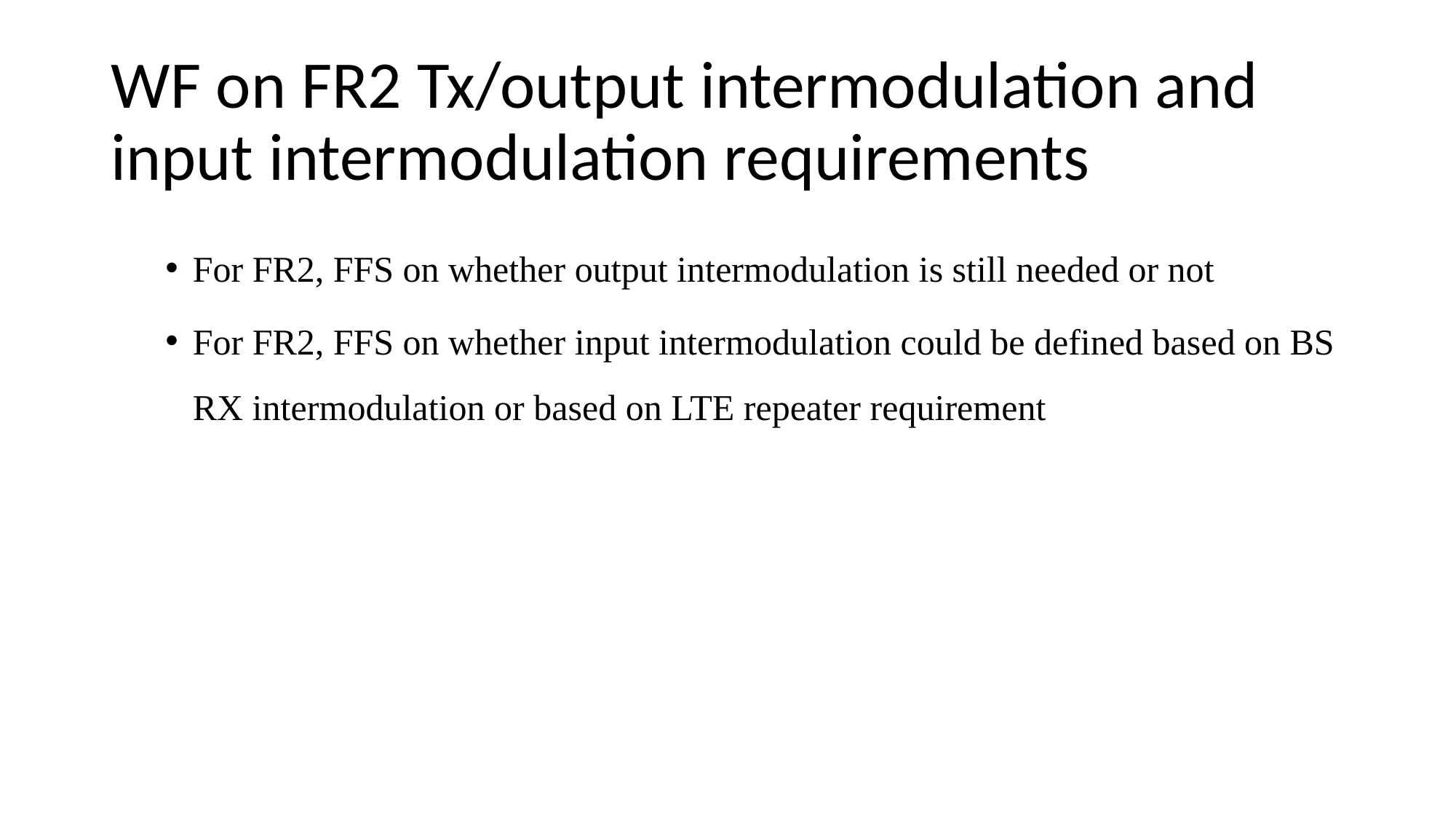

# WF on FR2 Tx/output intermodulation and input intermodulation requirements
For FR2, FFS on whether output intermodulation is still needed or not
For FR2, FFS on whether input intermodulation could be defined based on BS RX intermodulation or based on LTE repeater requirement